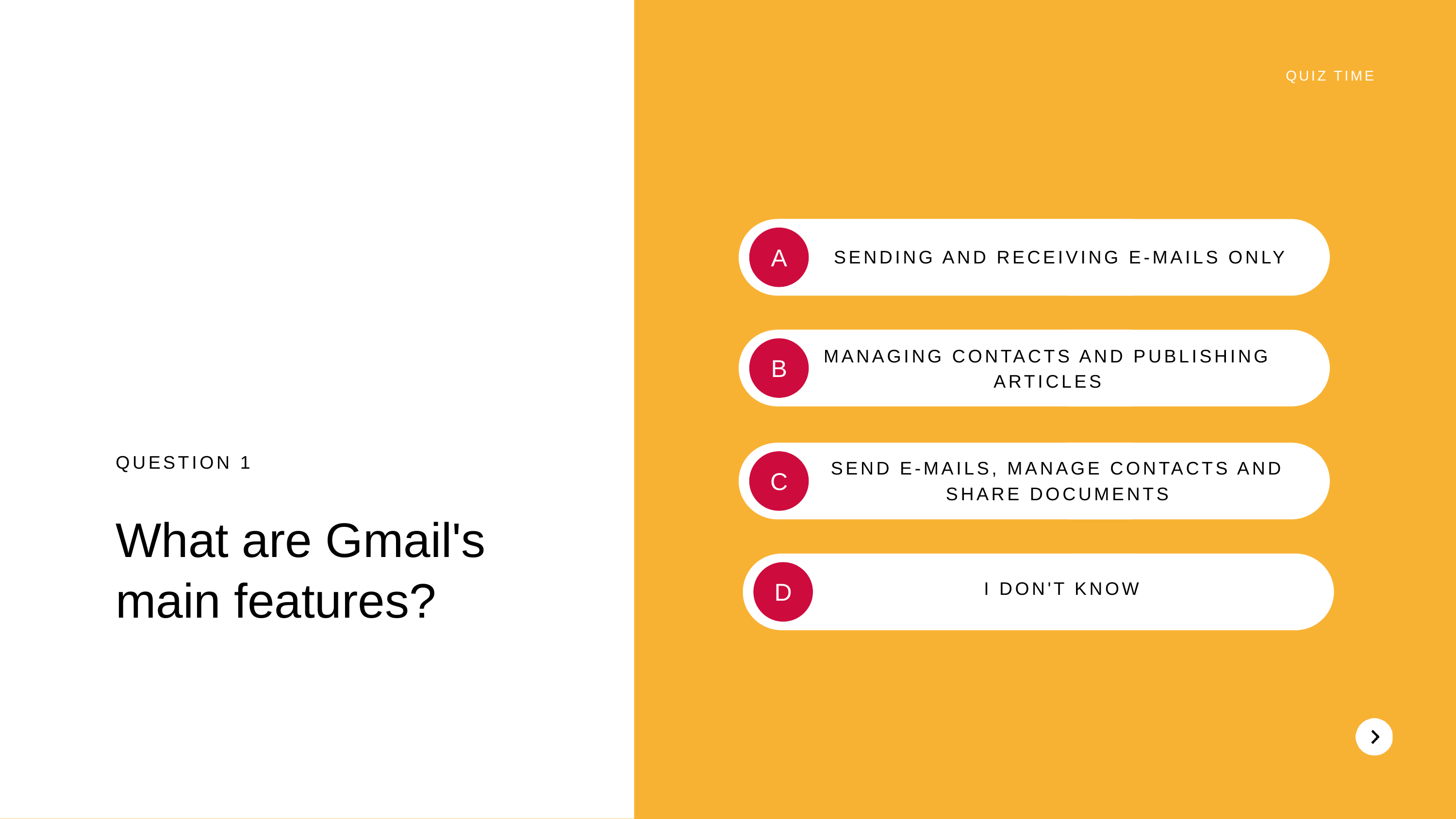

QUIZ TIME

A
SENDING AND RECEIVING E-MAILS ONLY

MANAGING CONTACTS AND PUBLISHING ARTICLES
B

QUESTION 1
What are Gmail's main features?

SEND E-MAILS, MANAGE CONTACTS AND SHARE DOCUMENTS
C

D
I DON'T KNOW